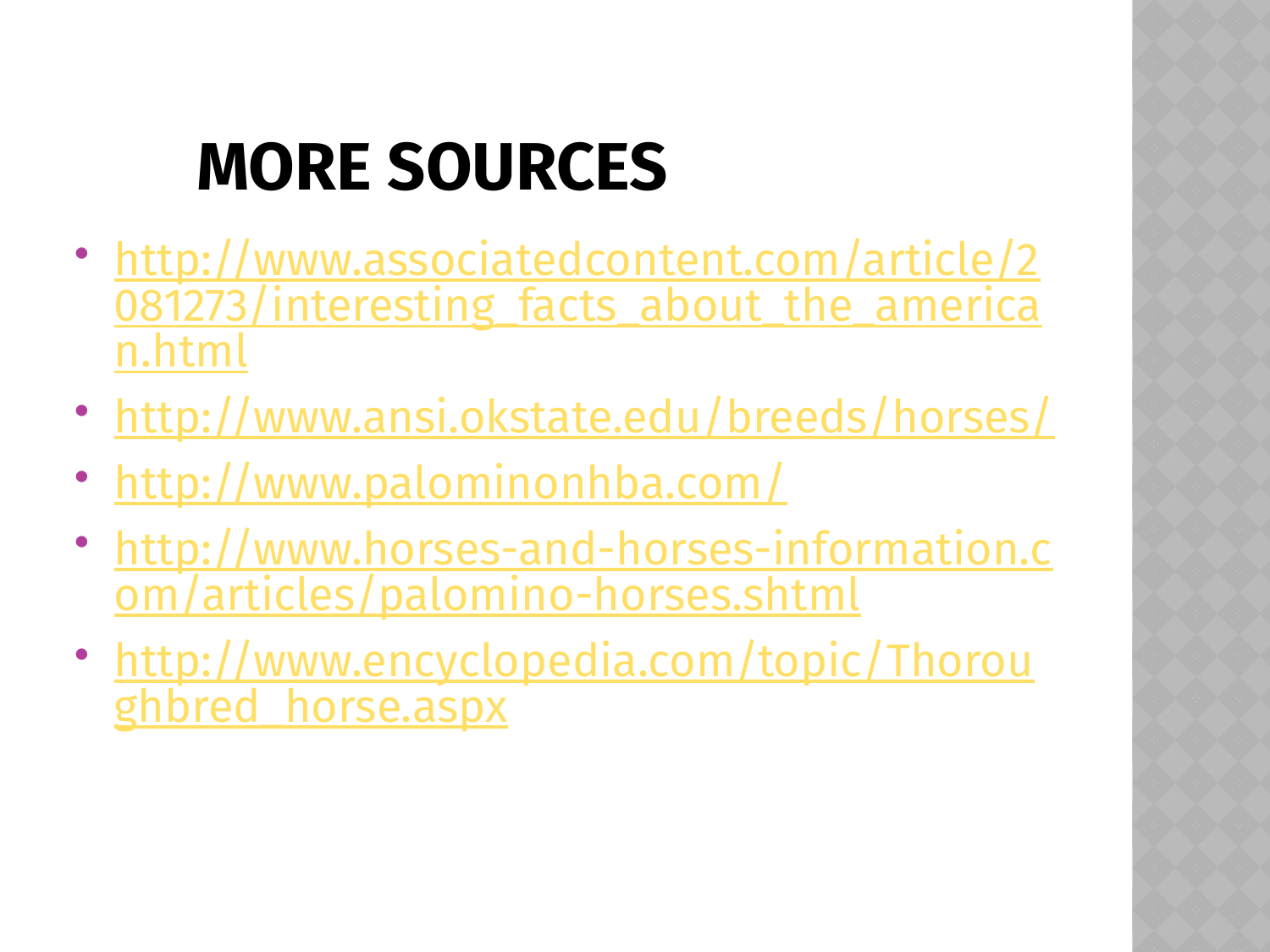

# More sources
http://www.associatedcontent.com/article/2081273/interesting_facts_about_the_american.html
http://www.ansi.okstate.edu/breeds/horses/
http://www.palominonhba.com/
http://www.horses-and-horses-information.com/articles/palomino-horses.shtml
http://www.encyclopedia.com/topic/Thoroughbred_horse.aspx